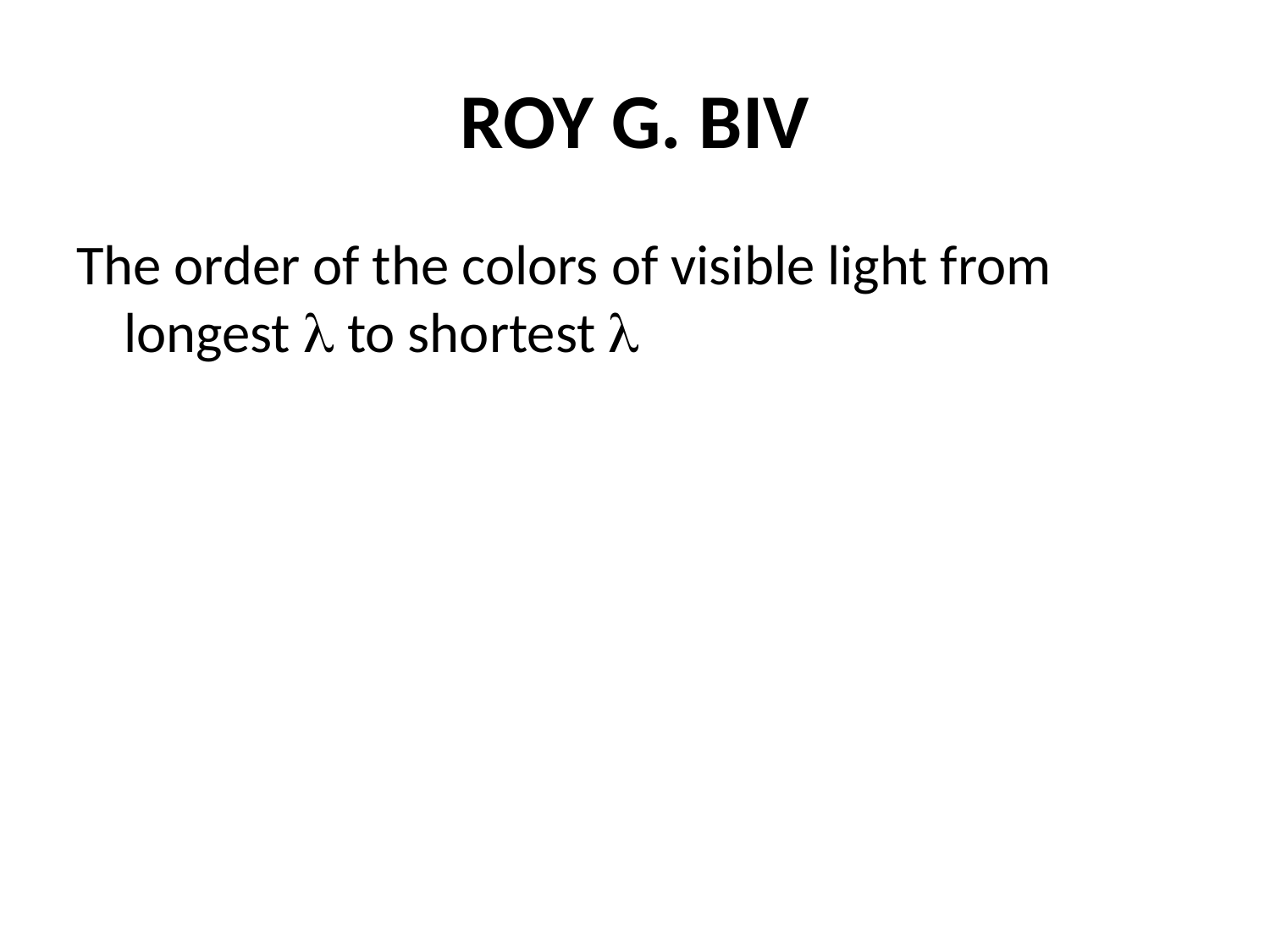

# ROY G. BIV
The order of the colors of visible light from longest λ to shortest λ